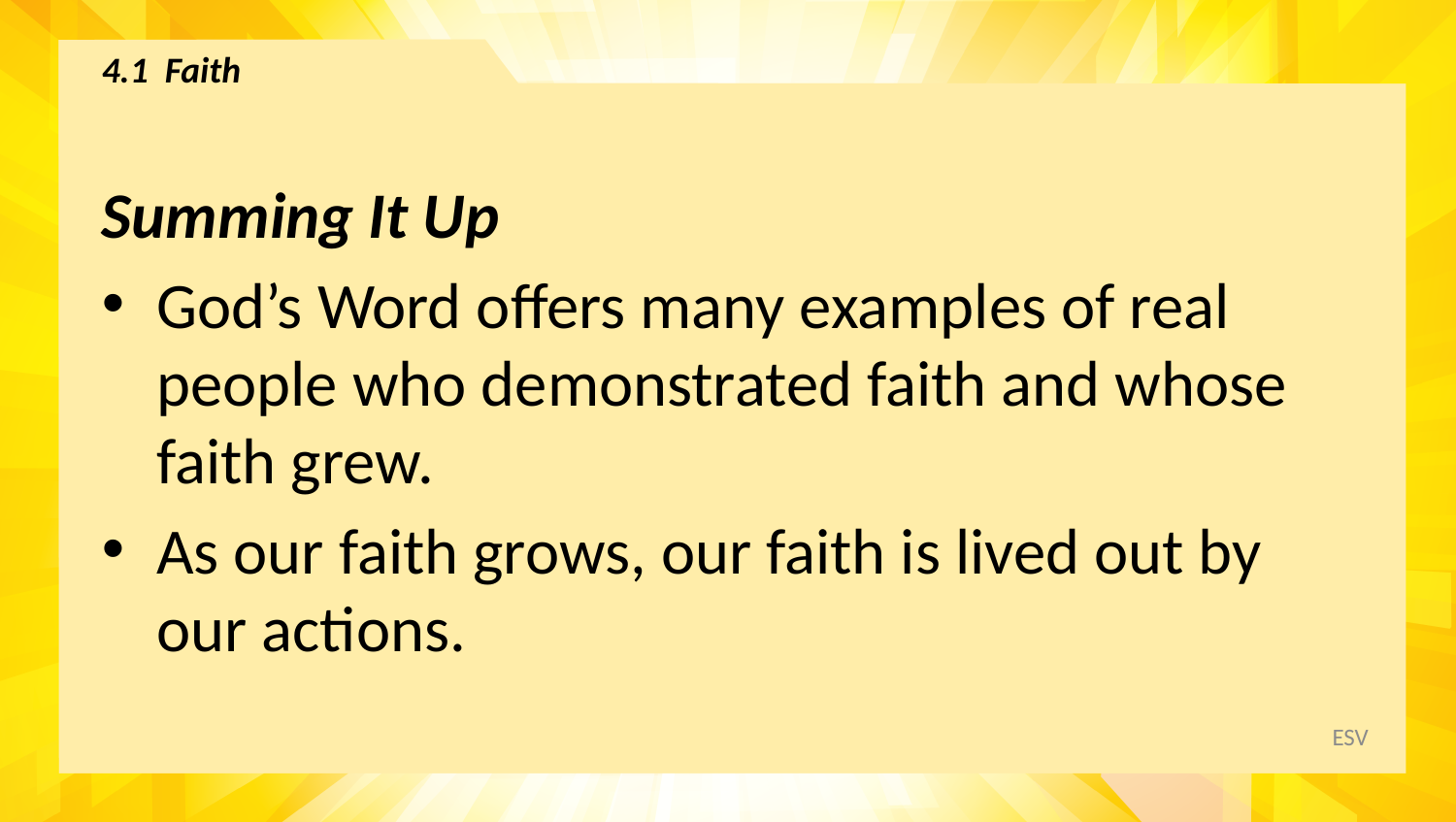

# 4.1  Faith
Summing It Up
God’s Word offers many examples of real people who demonstrated faith and whose faith grew.
As our faith grows, our faith is lived out by our actions.
ESV